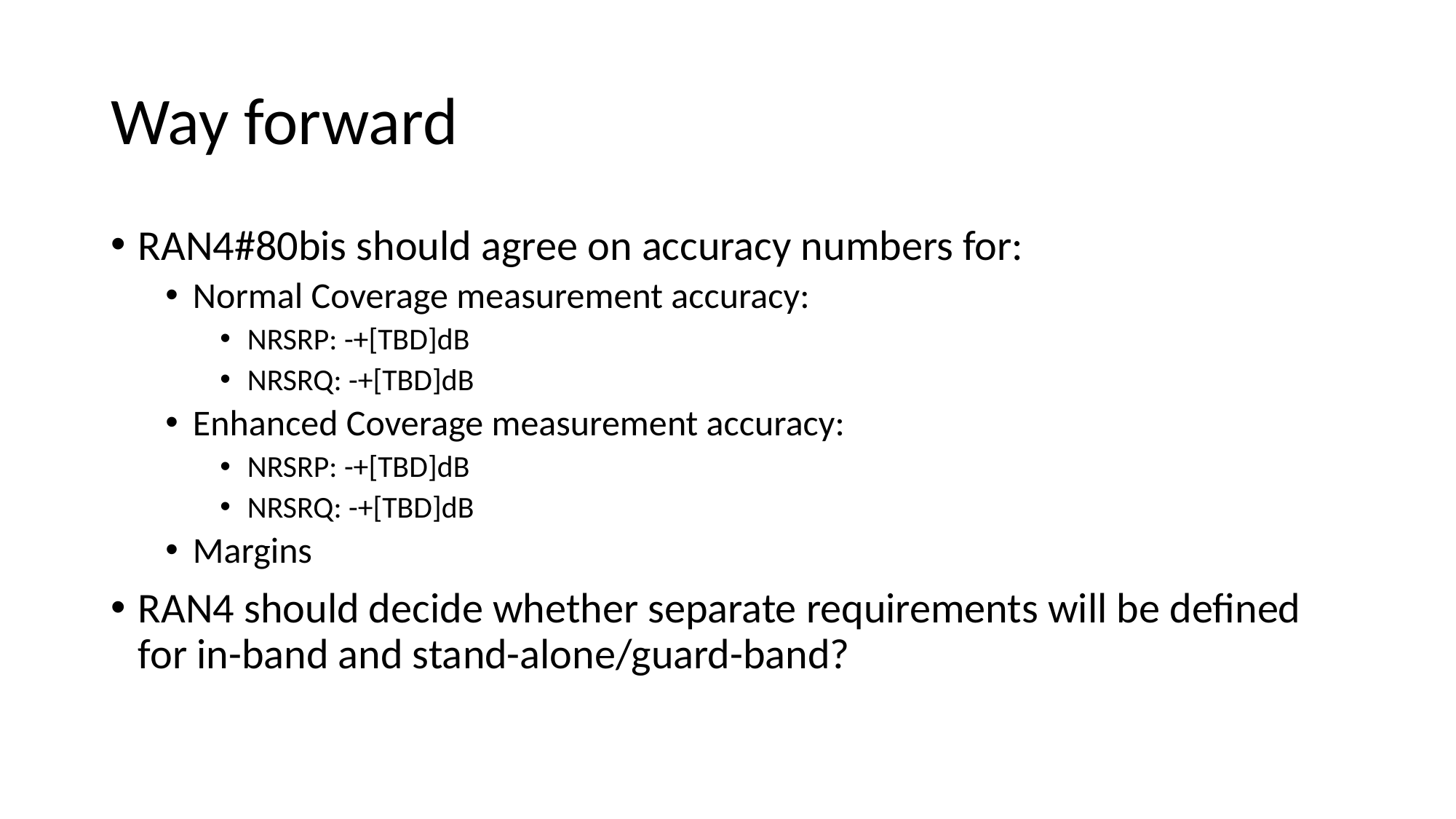

# Way forward
RAN4#80bis should agree on accuracy numbers for:
Normal Coverage measurement accuracy:
NRSRP: -+[TBD]dB
NRSRQ: -+[TBD]dB
Enhanced Coverage measurement accuracy:
NRSRP: -+[TBD]dB
NRSRQ: -+[TBD]dB
Margins
RAN4 should decide whether separate requirements will be defined for in-band and stand-alone/guard-band?